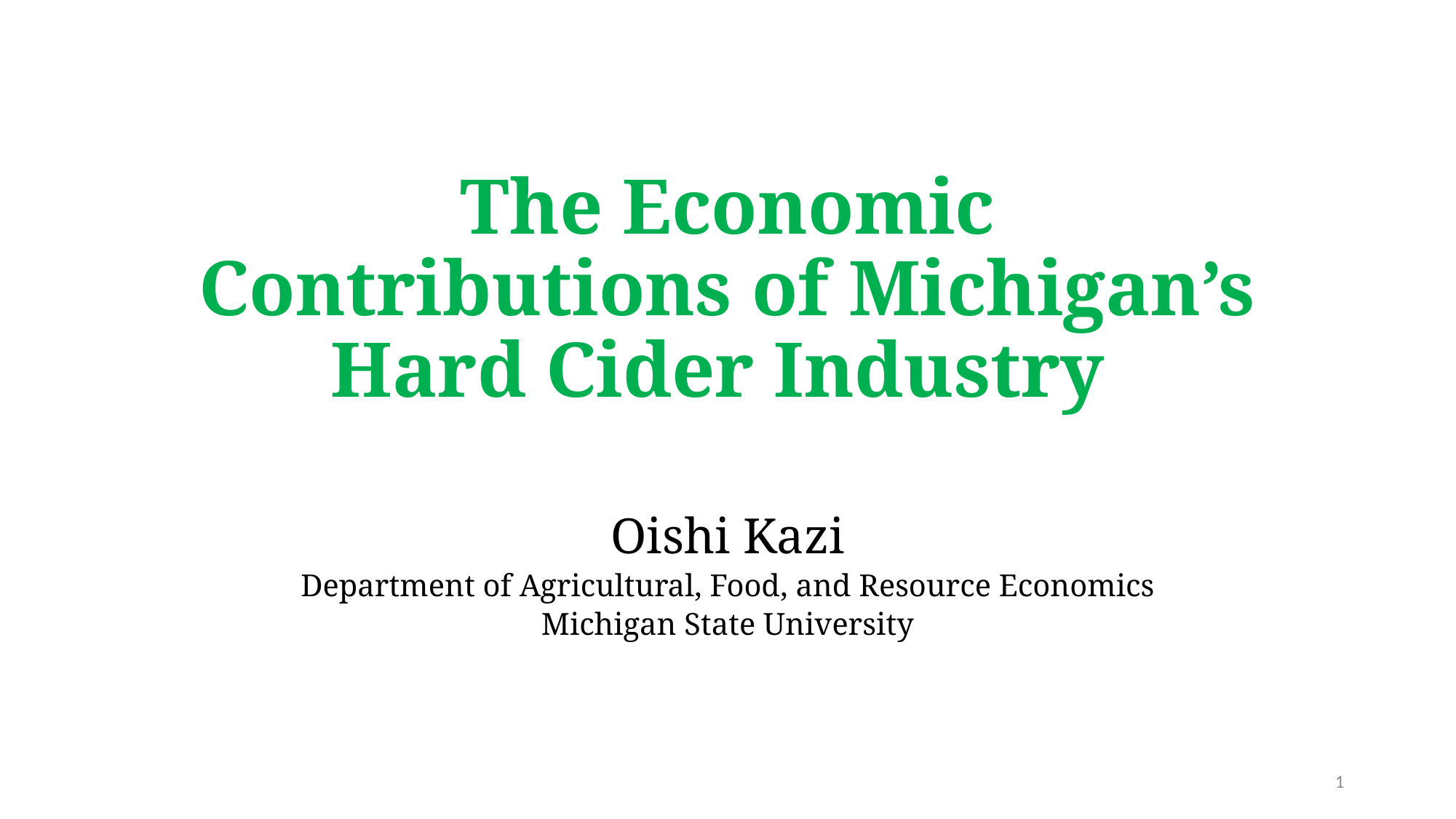

# The Economic Contributions of Michigan’s Hard Cider Industry
Oishi Kazi
Department of Agricultural, Food, and Resource Economics
Michigan State University

1